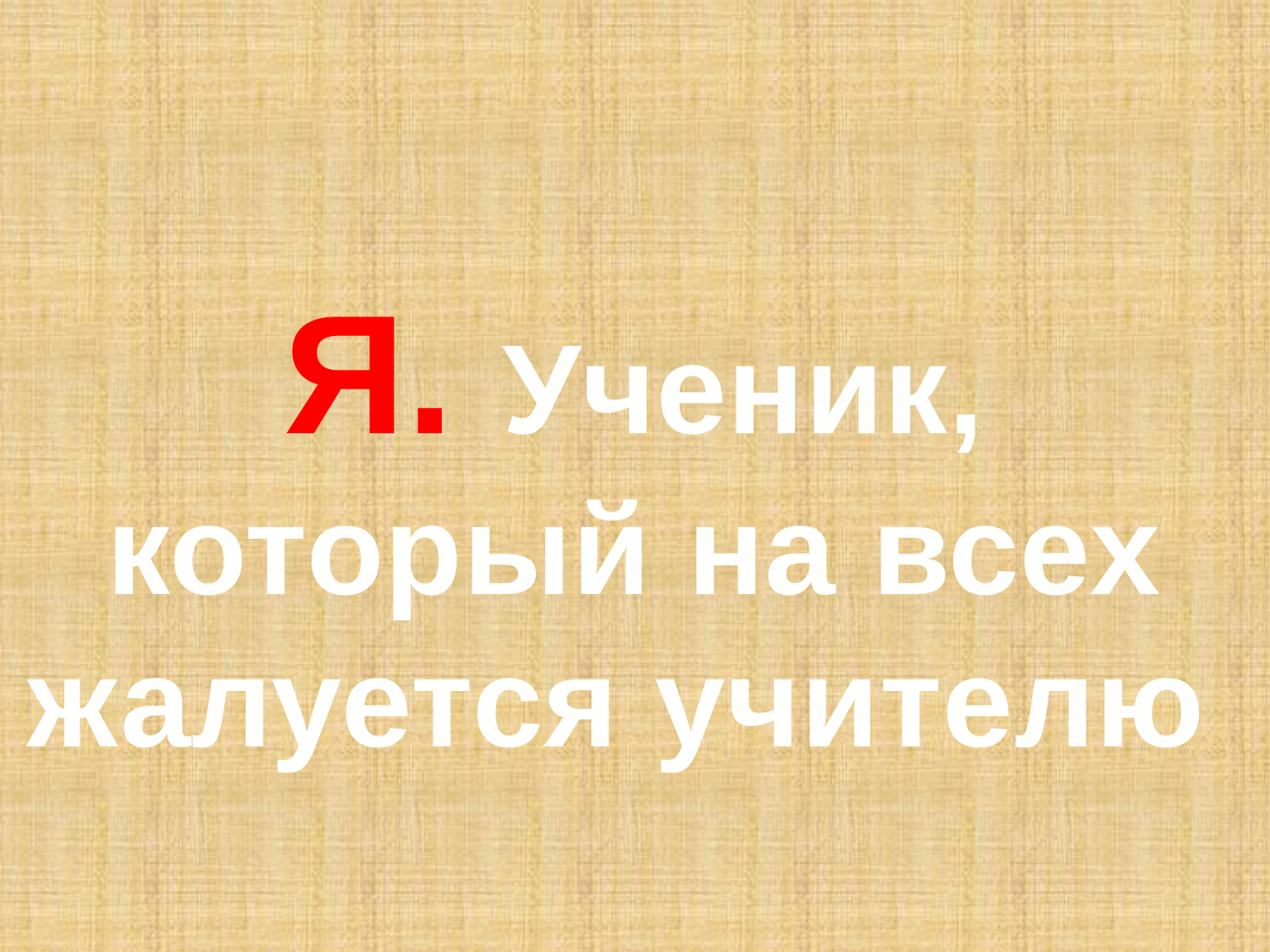

Я. Ученик, который на всех жалуется учителю